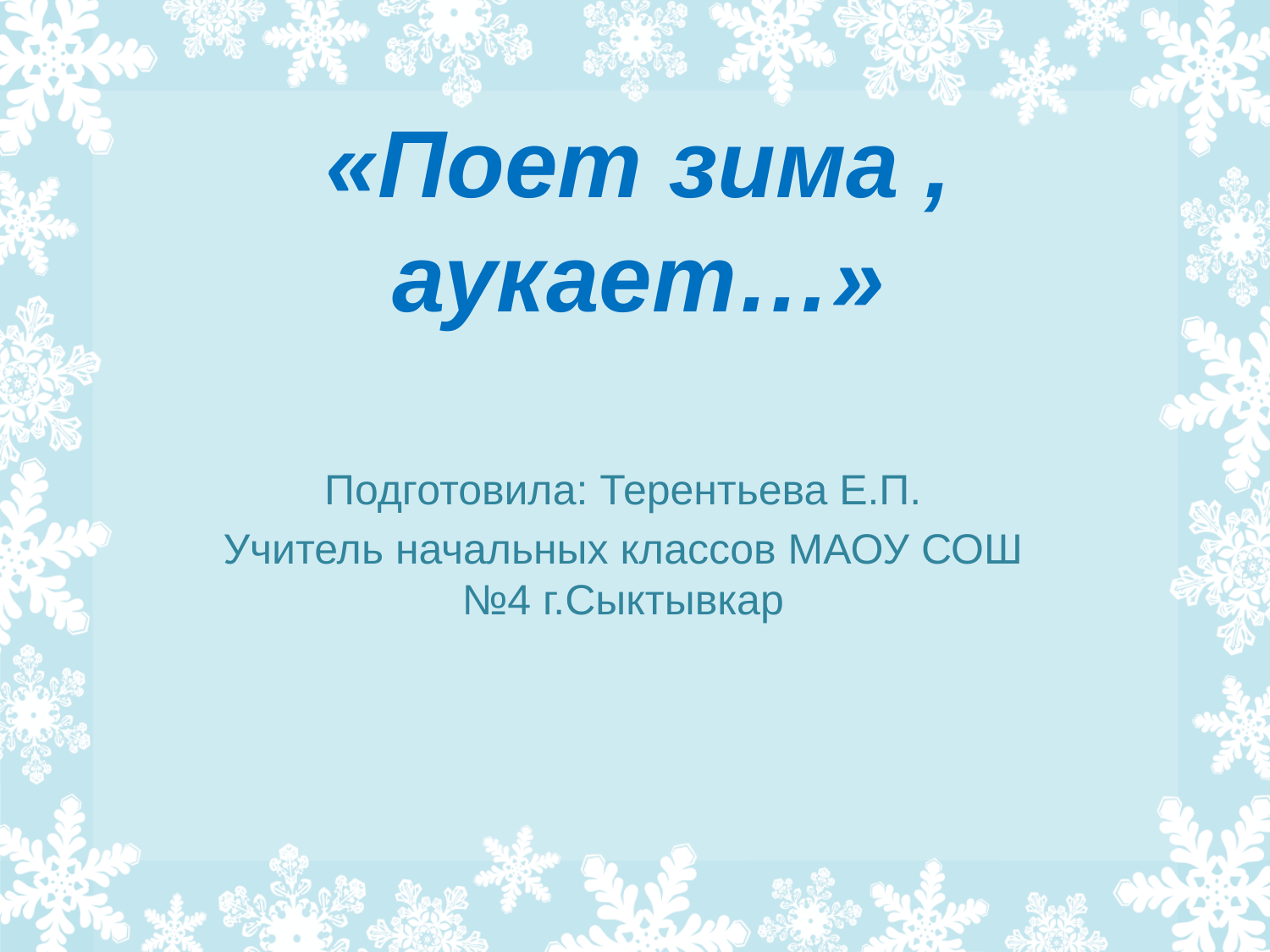

# «Поет зима , аукает…»
Подготовила: Терентьева Е.П.
Учитель начальных классов МАОУ СОШ №4 г.Сыктывкар